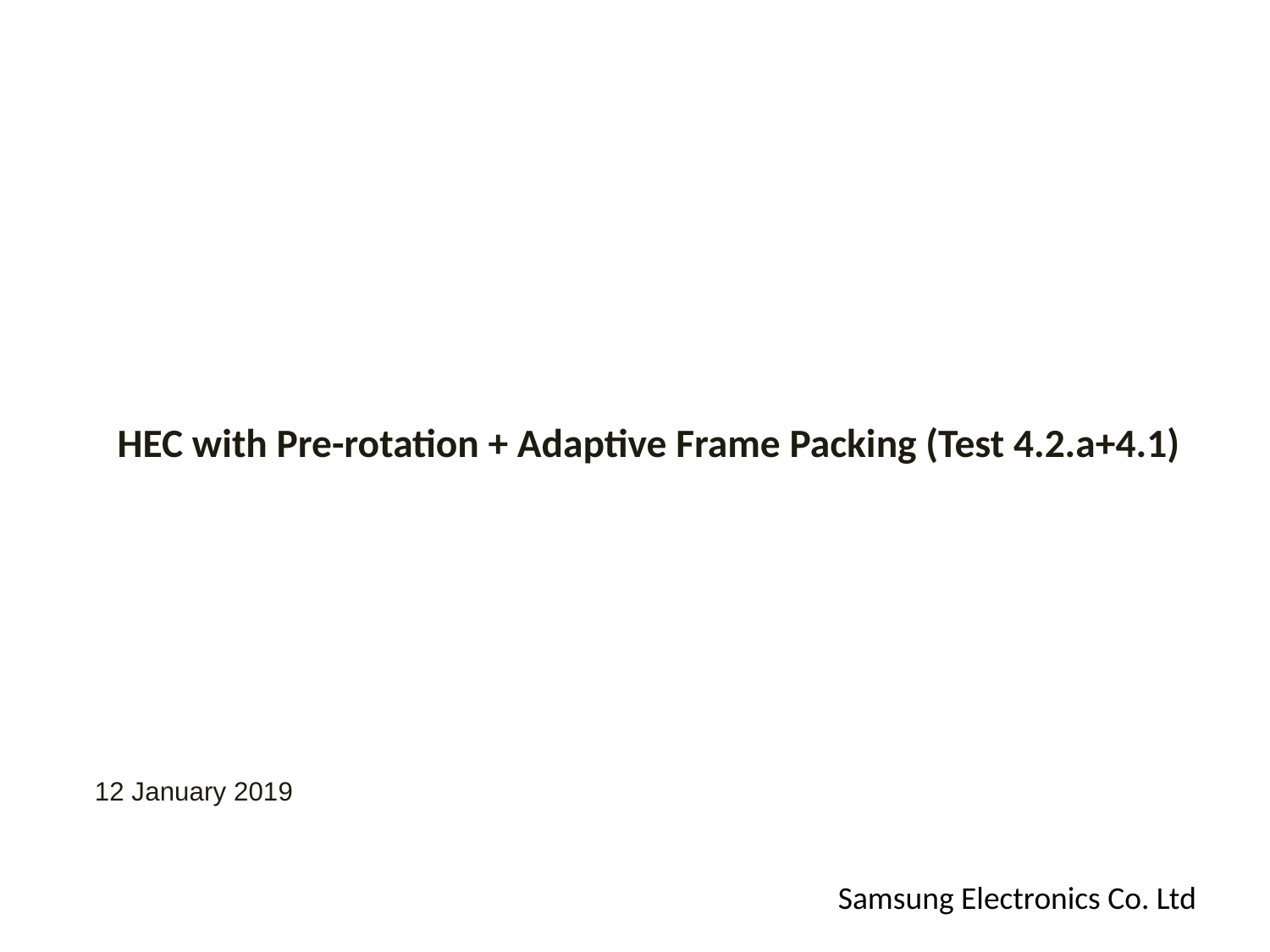

# HEC with Pre-rotation + Adaptive Frame Packing (Test 4.2.a+4.1)
 12 January 2019
Samsung Electronics Co. Ltd